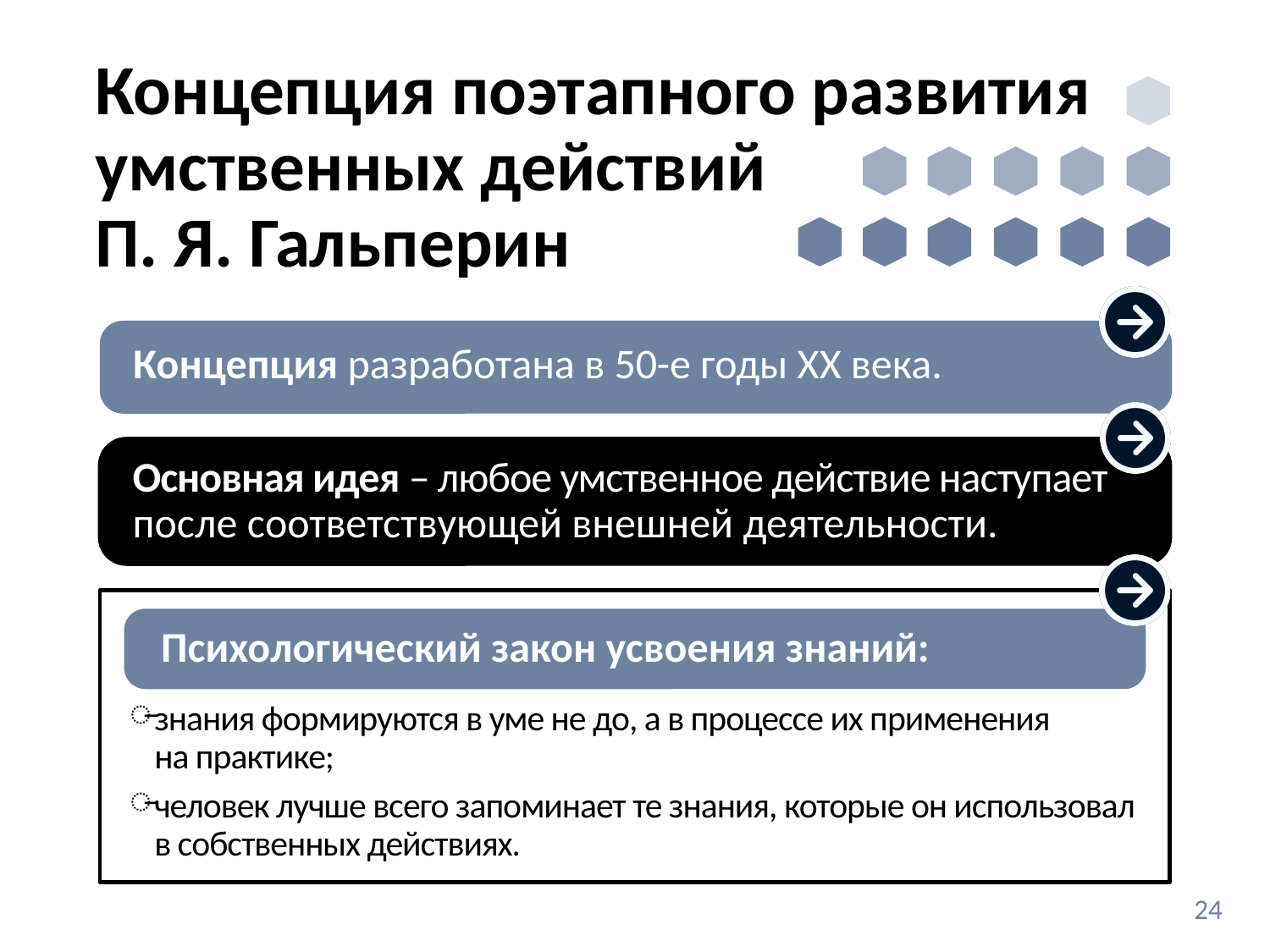

# Концепция поэтапного развития умственных действий П. Я. Гальперин

Концепция разработана в 50-е годы XX века.

Основная идея – любое умственное действие наступает после соответствующей внешней деятельности.

знания формируются в уме не до, а в процессе их применения
на практике;
человек лучше всего запоминает те знания, которые он использовал в собственных действиях.
Психологический закон усвоения знаний:
24